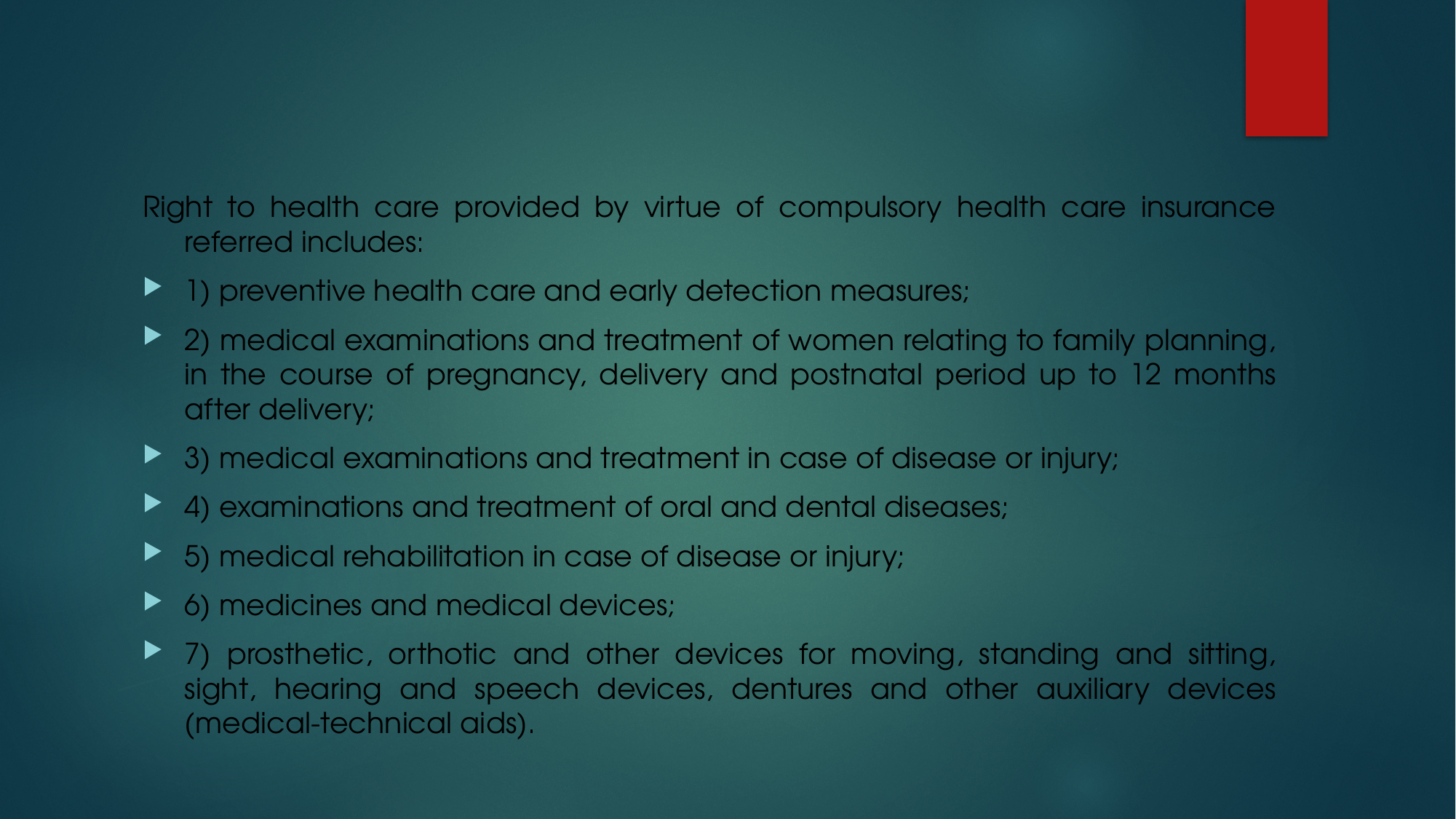

Right to health care provided by virtue of compulsory health care insurance referred includes:
1) preventive health care and early detection measures;
2) medical examinations and treatment of women relating to family planning, in the course of pregnancy, delivery and postnatal period up to 12 months after delivery;
3) medical examinations and treatment in case of disease or injury;
4) examinations and treatment of oral and dental diseases;
5) medical rehabilitation in case of disease or injury;
6) medicines and medical devices;
7) prosthetic, orthotic and other devices for moving, standing and sitting, sight, hearing and speech devices, dentures and other auxiliary devices (medical-technical aids).